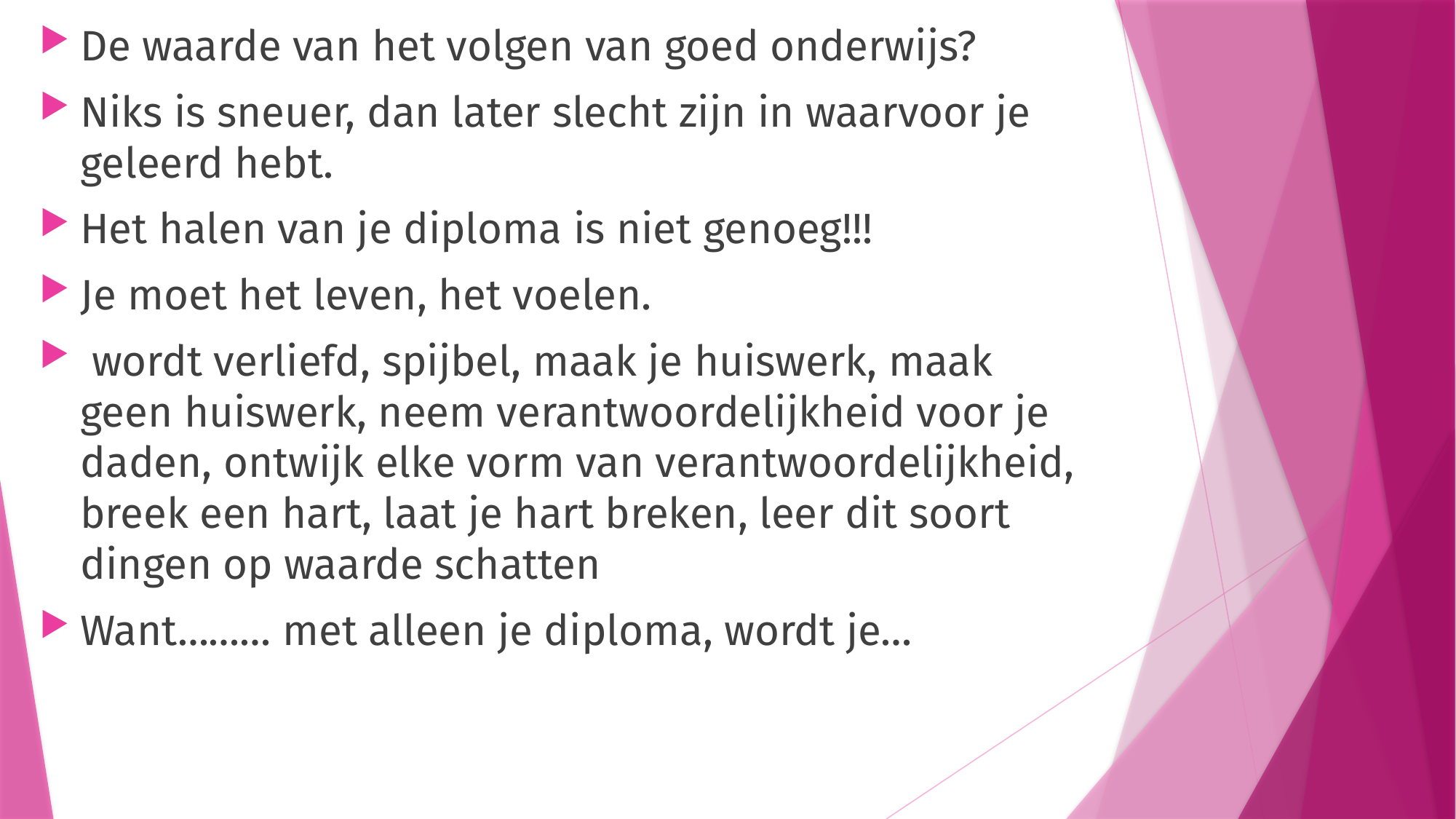

De waarde van het volgen van goed onderwijs?
Niks is sneuer, dan later slecht zijn in waarvoor je geleerd hebt.
Het halen van je diploma is niet genoeg!!!
Je moet het leven, het voelen.
 wordt verliefd, spijbel, maak je huiswerk, maak geen huiswerk, neem verantwoordelijkheid voor je daden, ontwijk elke vorm van verantwoordelijkheid, breek een hart, laat je hart breken, leer dit soort dingen op waarde schatten
Want……… met alleen je diploma, wordt je…